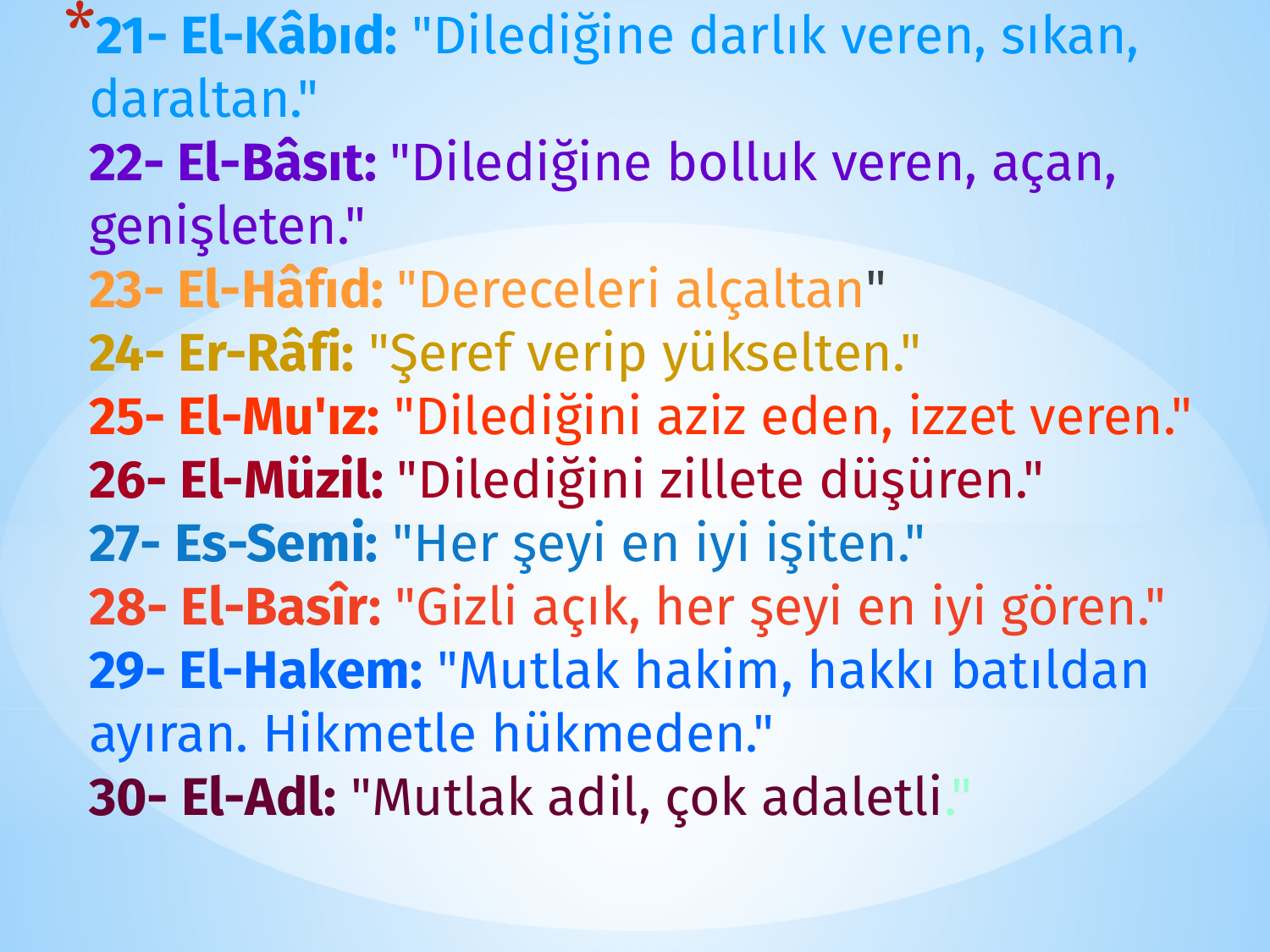

21- El-Kâbıd: "Dilediğine darlık veren, sıkan, daraltan."
22- El-Bâsıt: "Dilediğine bolluk veren, açan, genişleten."
23- El-Hâfıd: "Dereceleri alçaltan"
24- Er-Râfi: "Şeref verip yükselten."
25- El-Mu'ız: "Dilediğini aziz eden, izzet veren."
26- El-Müzil: "Dilediğini zillete düşüren."
27- Es-Semi: "Her şeyi en iyi işiten."
28- El-Basîr: "Gizli açık, her şeyi en iyi gören."
29- El-Hakem: "Mutlak hakim, hakkı batıldan ayıran. Hikmetle hükmeden."
30- El-Adl: "Mutlak adil, çok adaletli."